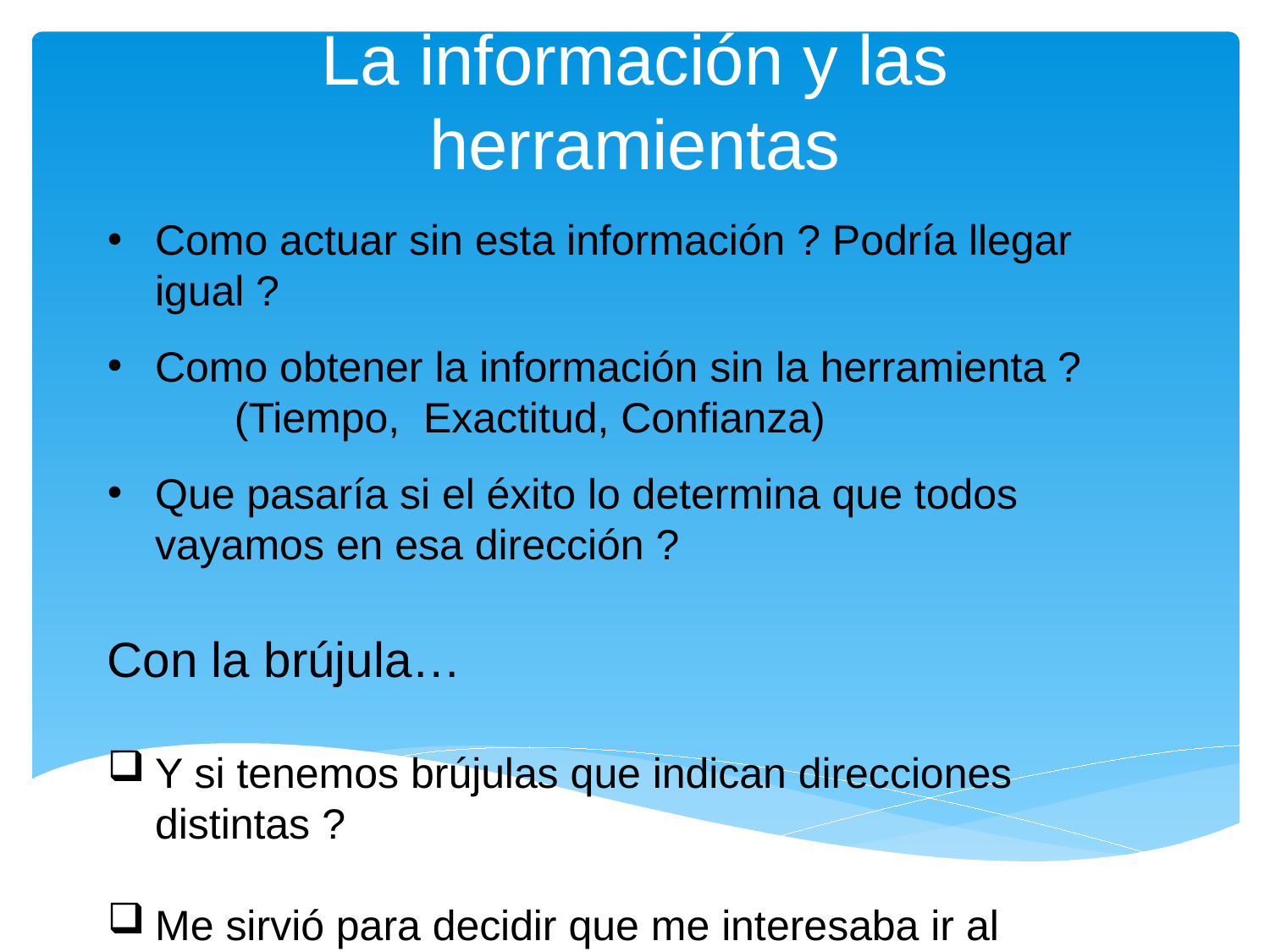

# La información y las herramientas

Como actuar sin esta información ? Podría llegar igual ?

Como obtener la información sin la herramienta ?
	(Tiempo,  Exactitud, Confianza)

Que pasaría si el éxito lo determina que todos vayamos en esa dirección ?

Con la brújula…

Y si tenemos brújulas que indican direcciones distintas ?

Me sirvió para decidir que me interesaba ir al sudeste ?